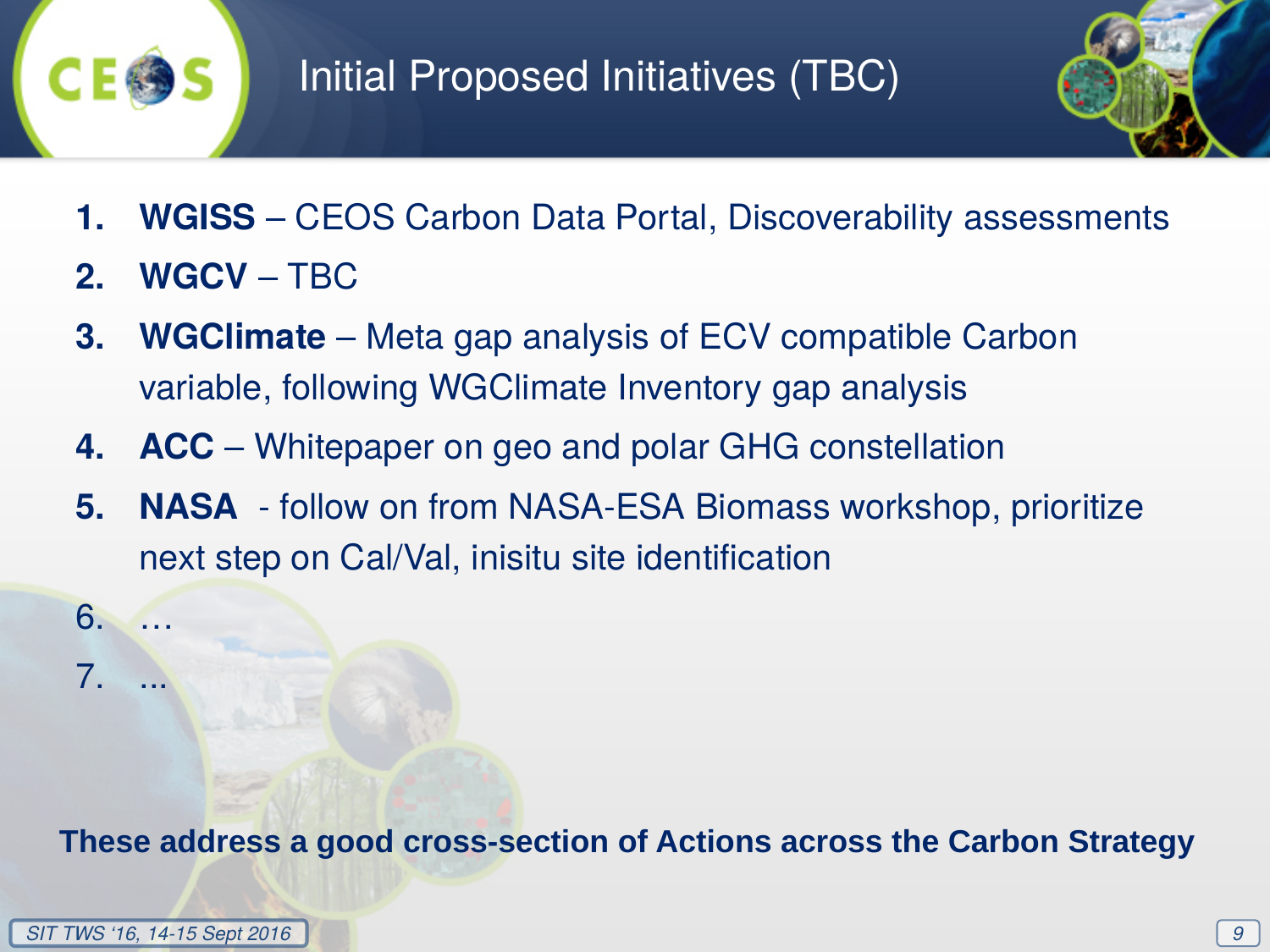

Initial Proposed Initiatives (TBC)
WGISS – CEOS Carbon Data Portal, Discoverability assessments
WGCV – TBC
WGClimate – Meta gap analysis of ECV compatible Carbon variable, following WGClimate Inventory gap analysis
ACC – Whitepaper on geo and polar GHG constellation
NASA  - follow on from NASA-ESA Biomass workshop, prioritize next step on Cal/Val, inisitu site identification
…
...
These address a good cross-section of Actions across the Carbon Strategy
9